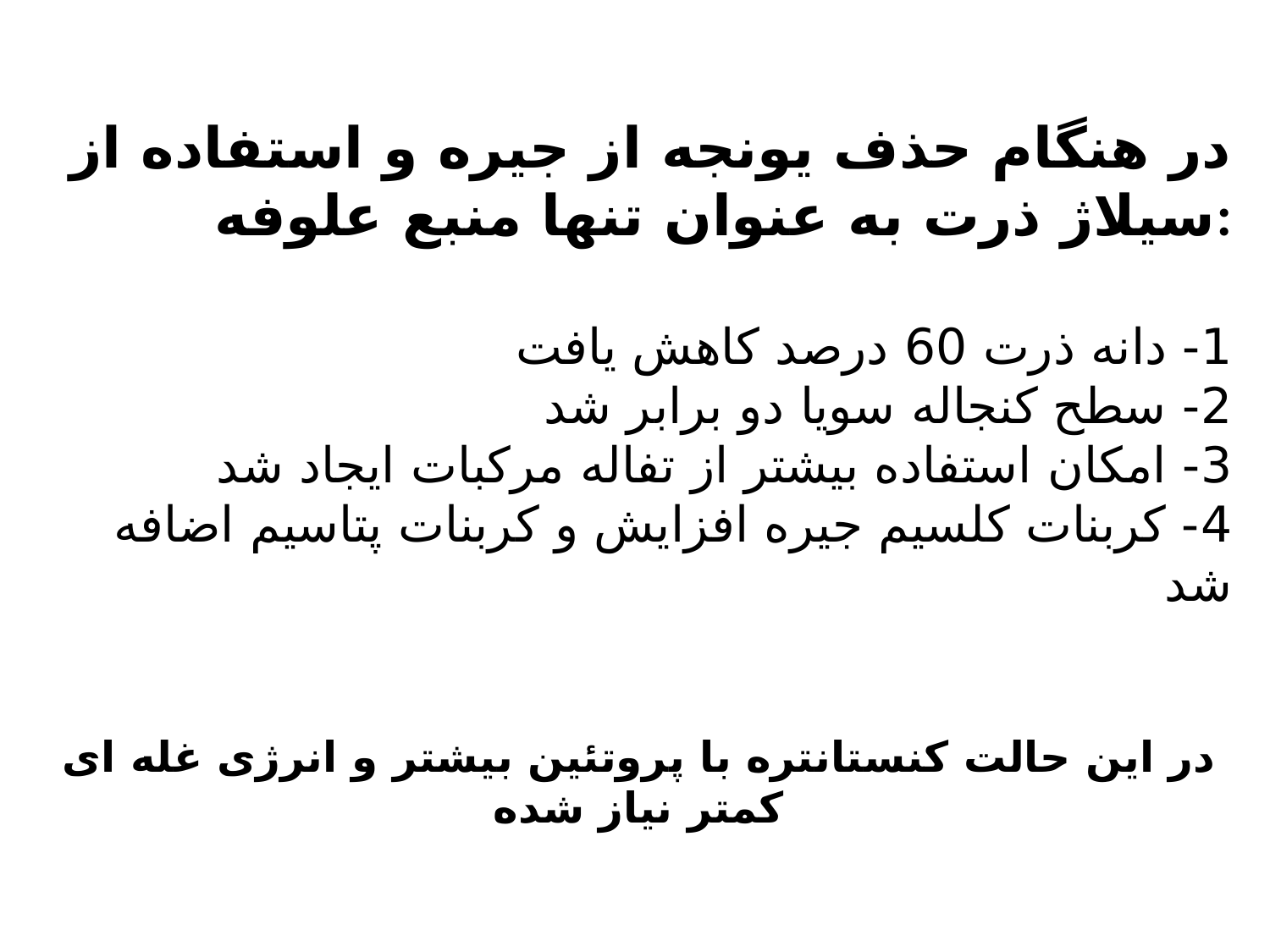

در هنگام حذف یونجه از جیره و استفاده از سیلاژ ذرت به عنوان تنها منبع علوفه:

1- دانه ذرت 60 درصد کاهش یافت
2- سطح کنجاله سویا دو برابر شد
3- امکان استفاده بیشتر از تفاله مرکبات ایجاد شد
4- کربنات کلسیم جیره افزایش و کربنات پتاسیم اضافه شد

در این حالت کنستانتره با پروتئین بیشتر و انرژی غله ای کمتر نیاز شده